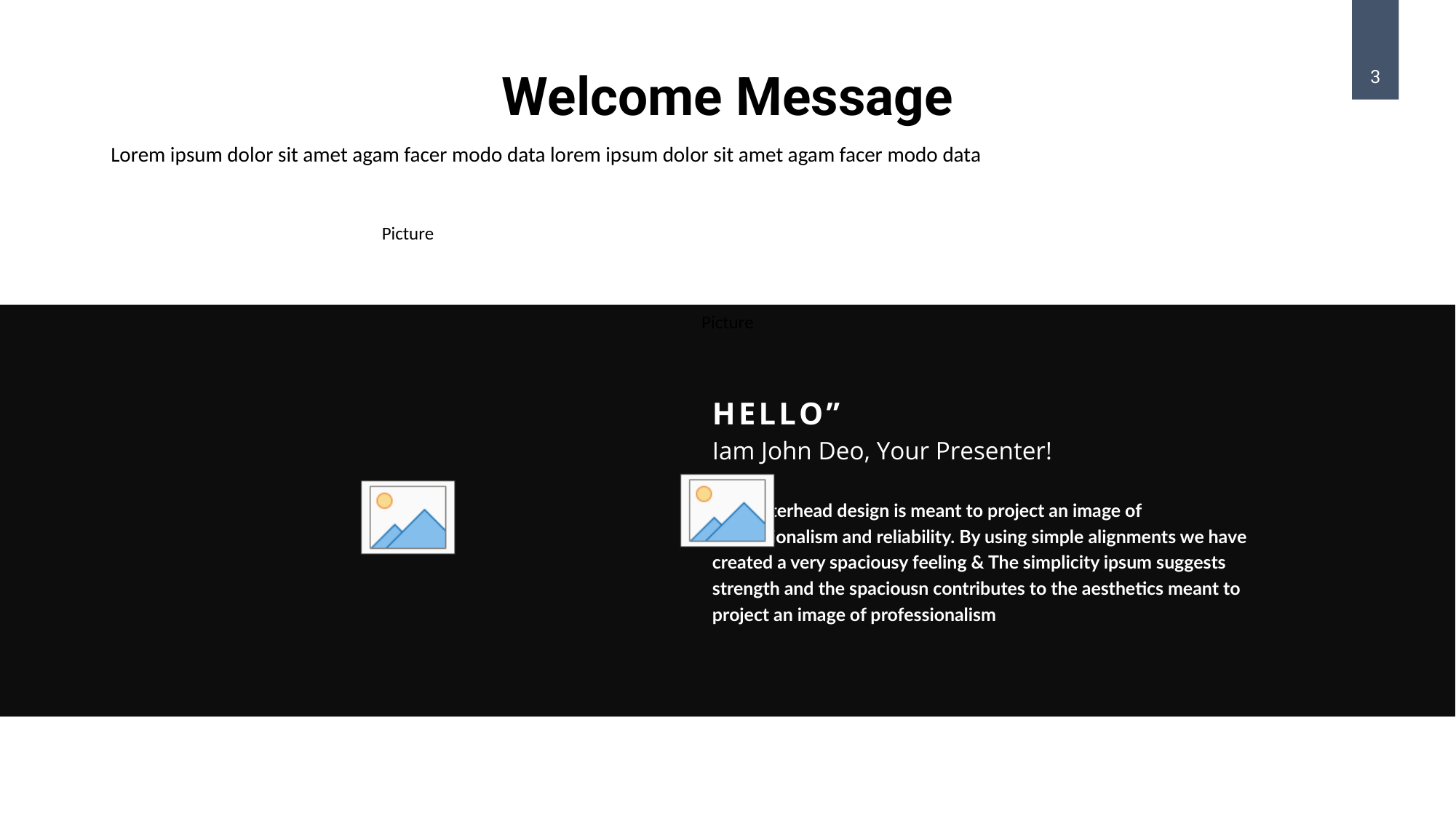

Welcome Message
3
Lorem ipsum dolor sit amet agam facer modo data lorem ipsum dolor sit amet agam facer modo data

HELLO”
Iam John Deo, Your Presenter!
This letterhead design is meant to project an image of professionalism and reliability. By using simple alignments we have created a very spaciousy feeling & The simplicity ipsum suggests strength and the spaciousn contributes to the aesthetics meant to project an image of professionalism